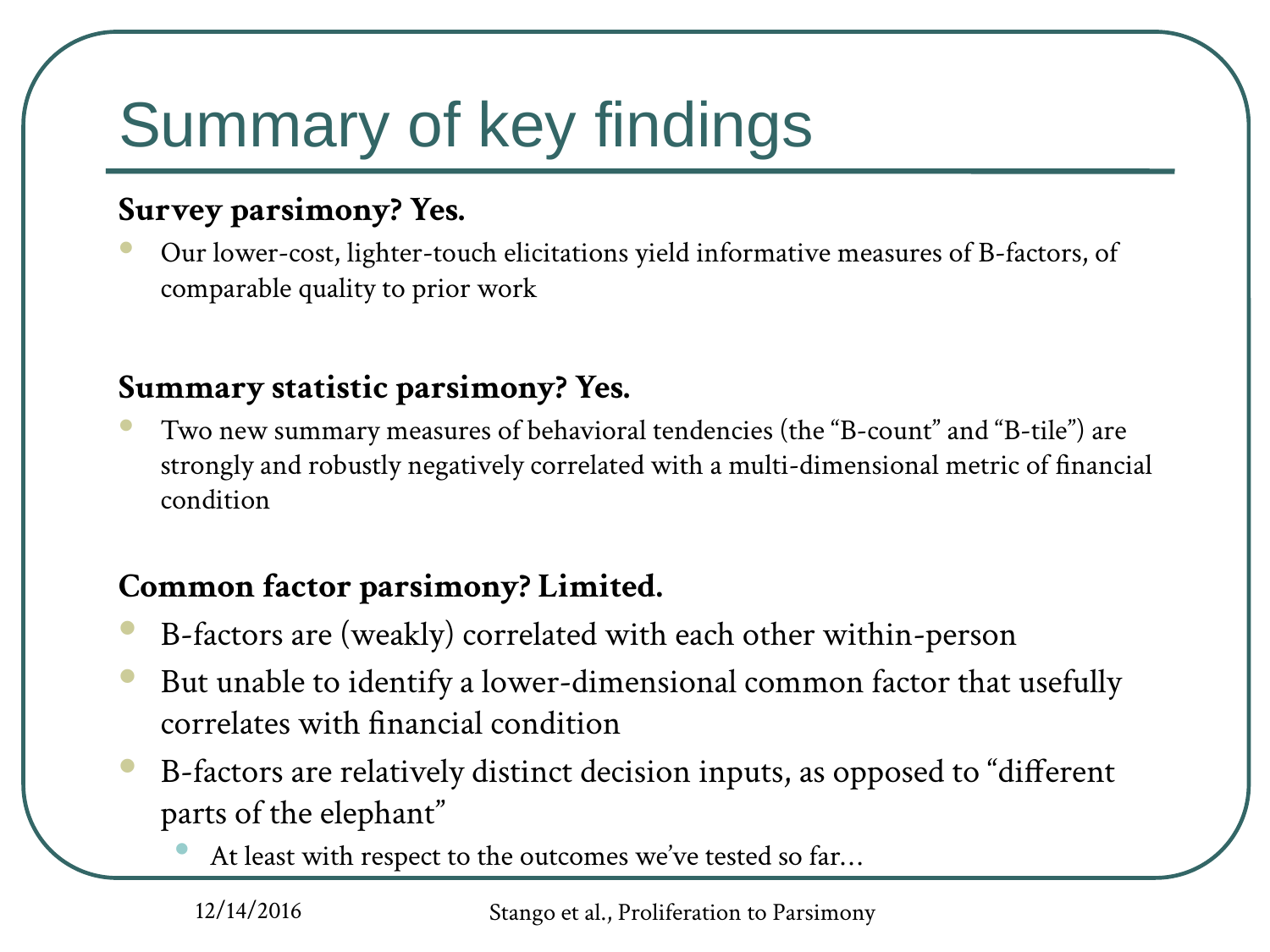

# Summary of key findings
Survey parsimony? Yes.
Our lower-cost, lighter-touch elicitations yield informative measures of B-factors, of comparable quality to prior work

Summary statistic parsimony? Yes.
Two new summary measures of behavioral tendencies (the “B-count” and “B-tile”) are strongly and robustly negatively correlated with a multi-dimensional metric of financial condition

Common factor parsimony? Limited.
B-factors are (weakly) correlated with each other within-person
But unable to identify a lower-dimensional common factor that usefully correlates with financial condition
B-factors are relatively distinct decision inputs, as opposed to “different parts of the elephant”
At least with respect to the outcomes we’ve tested so far…

12/14/2016
Stango et al., Proliferation to Parsimony